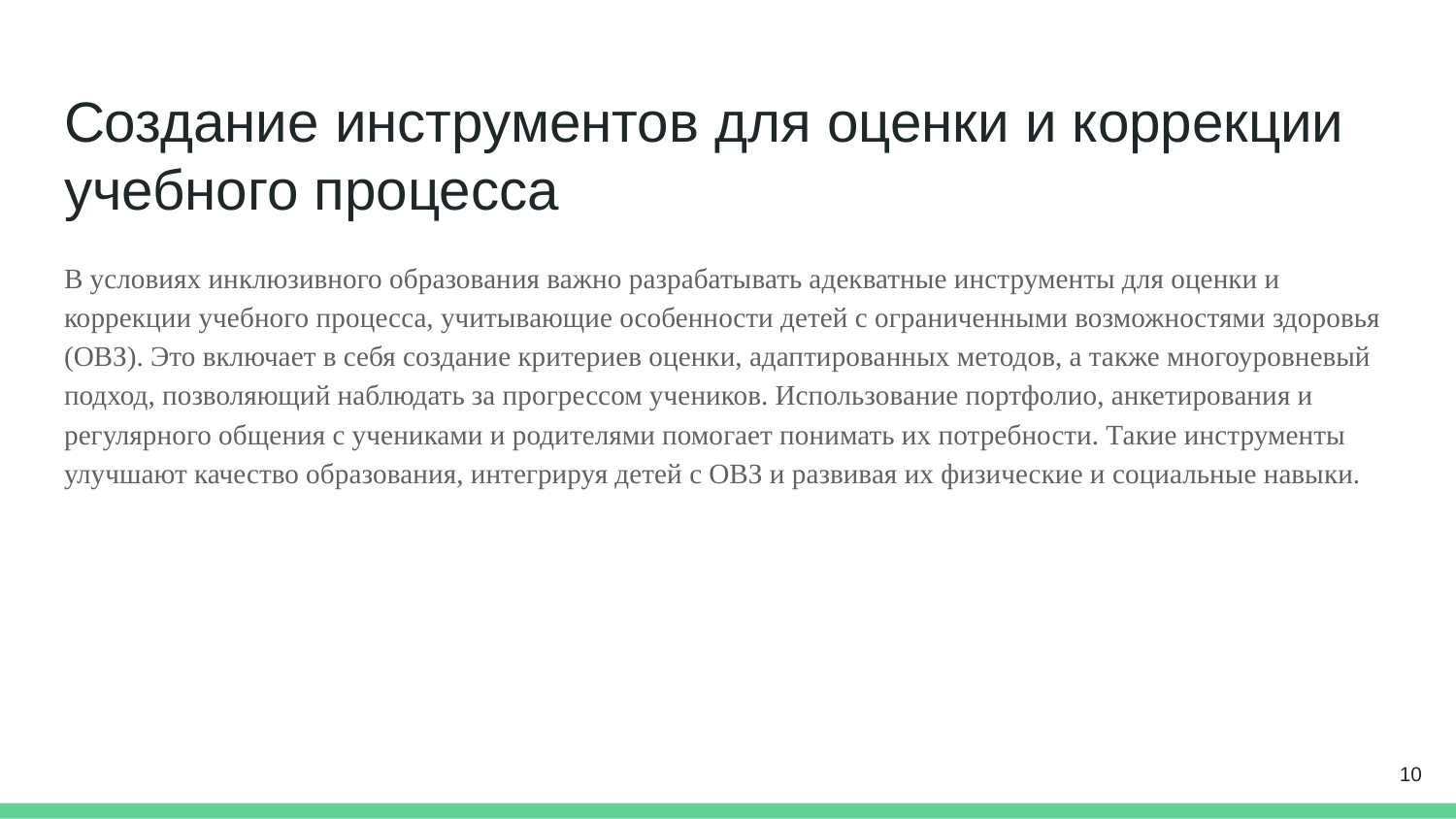

# Создание инструментов для оценки и коррекции учебного процесса
В условиях инклюзивного образования важно разрабатывать адекватные инструменты для оценки и коррекции учебного процесса, учитывающие особенности детей с ограниченными возможностями здоровья (ОВЗ). Это включает в себя создание критериев оценки, адаптированных методов, а также многоуровневый подход, позволяющий наблюдать за прогрессом учеников. Использование портфолио, анкетирования и регулярного общения с учениками и родителями помогает понимать их потребности. Такие инструменты улучшают качество образования, интегрируя детей с ОВЗ и развивая их физические и социальные навыки.
10